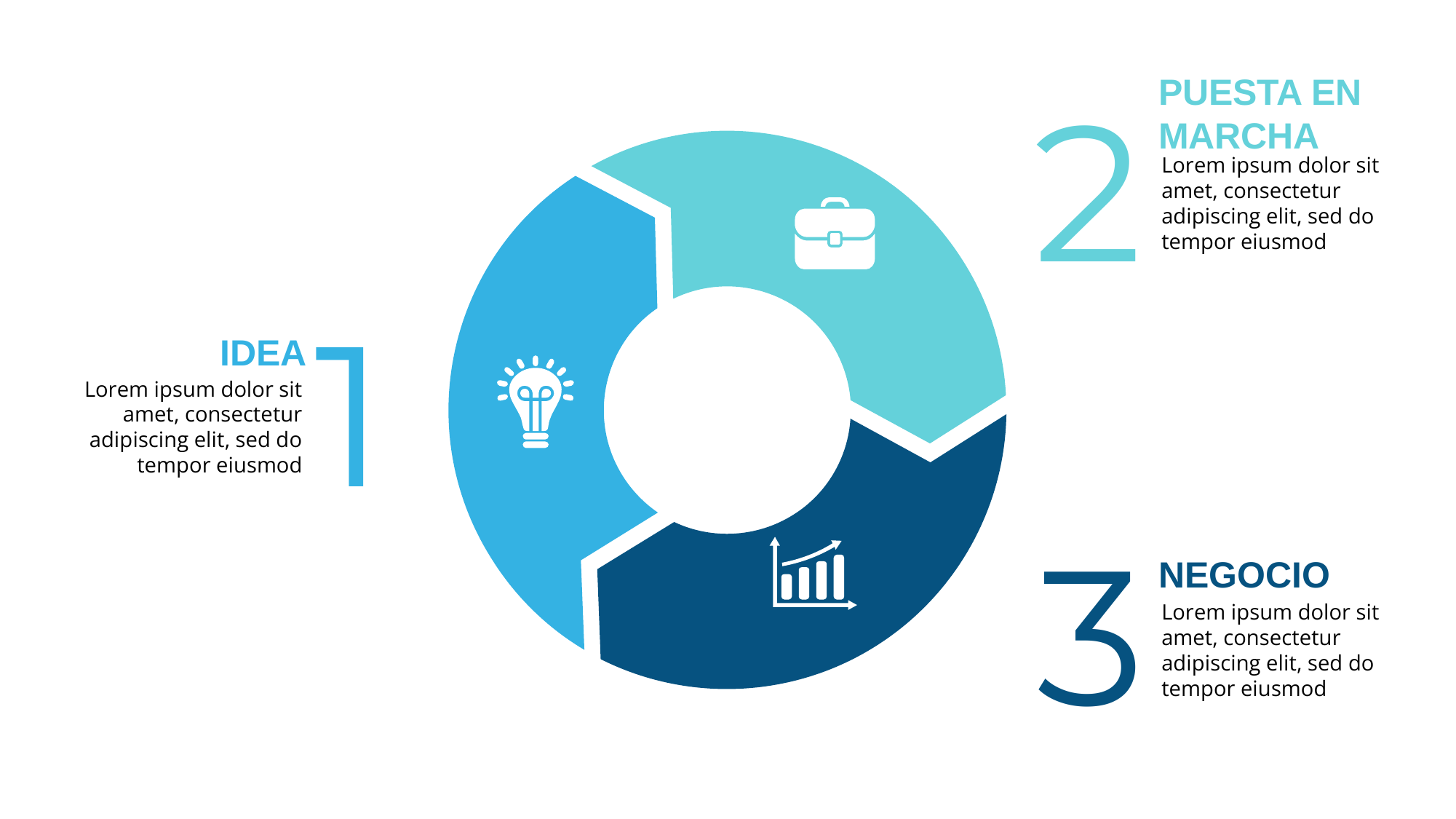

2
PUESTA EN MARCHA

Lorem ipsum dolor sit amet, consectetur adipiscing elit, sed do tempor eiusmod

1
IDEA

Lorem ipsum dolor sit amet, consectetur adipiscing elit, sed do tempor eiusmod

3

NEGOCIO
Lorem ipsum dolor sit amet, consectetur adipiscing elit, sed do tempor eiusmod